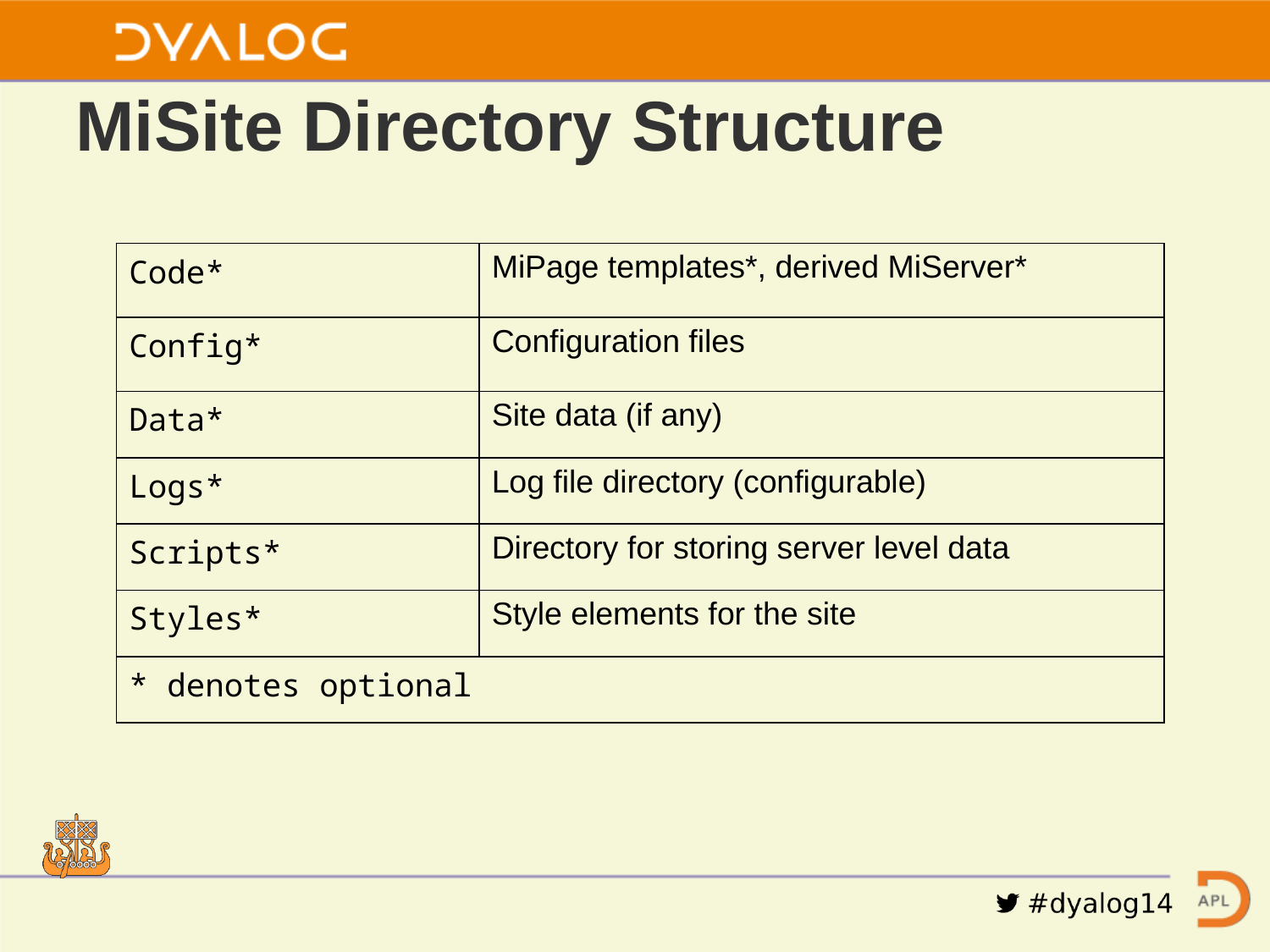

# MiSite Directory Structure
| Code\* | MiPage templates\*, derived MiServer\* |
| --- | --- |
| Config\* | Configuration files |
| Data\* | Site data (if any) |
| Logs\* | Log file directory (configurable) |
| Scripts\* | Directory for storing server level data |
| Styles\* | Style elements for the site |
| \* denotes optional |  |